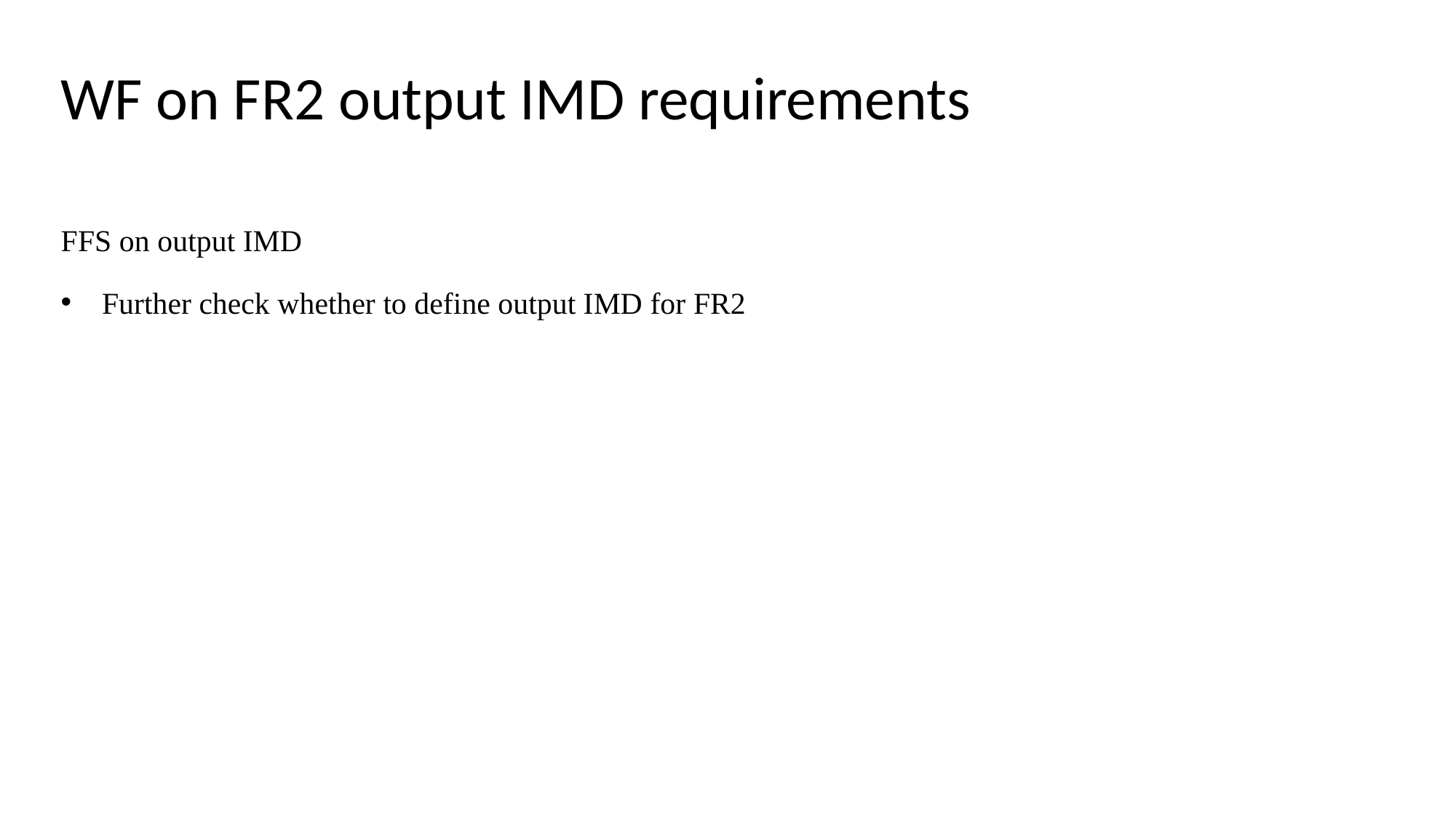

# WF on FR2 output IMD requirements
FFS on output IMD
Further check whether to define output IMD for FR2